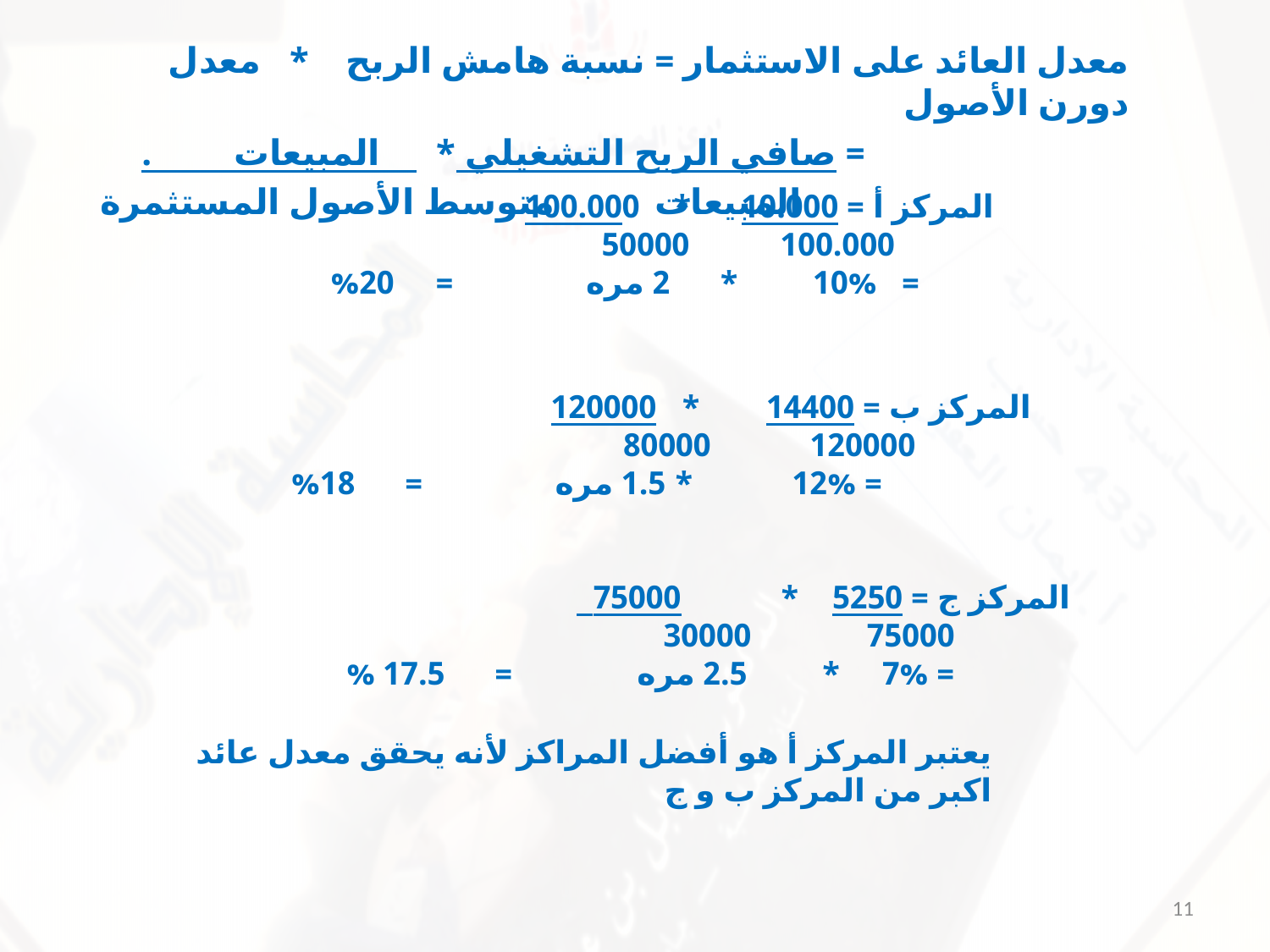

معدل العائد على الاستثمار = نسبة هامش الربح    *   معدل دورن الأصول
                             = صافي الربح التشغيلي *      المبيعات         .
                                    المبيعات           متوسط الأصول المستثمرة

المركز أ = 10.000      *    100.000
            100.000           50000
         =   10%         *      2 مره                =     20%
 المركز ب = 14400        *   120000
               120000            80000
                   = 12%            * 1.5 مره                =      18%
 المركز ج = 5250    *            75000
               75000              30000
               = 7%     *         2.5 مره               =      17.5 %
يعتبر المركز أ هو أفضل المراكز لأنه يحقق معدل عائد اكبر من المركز ب و ج
11